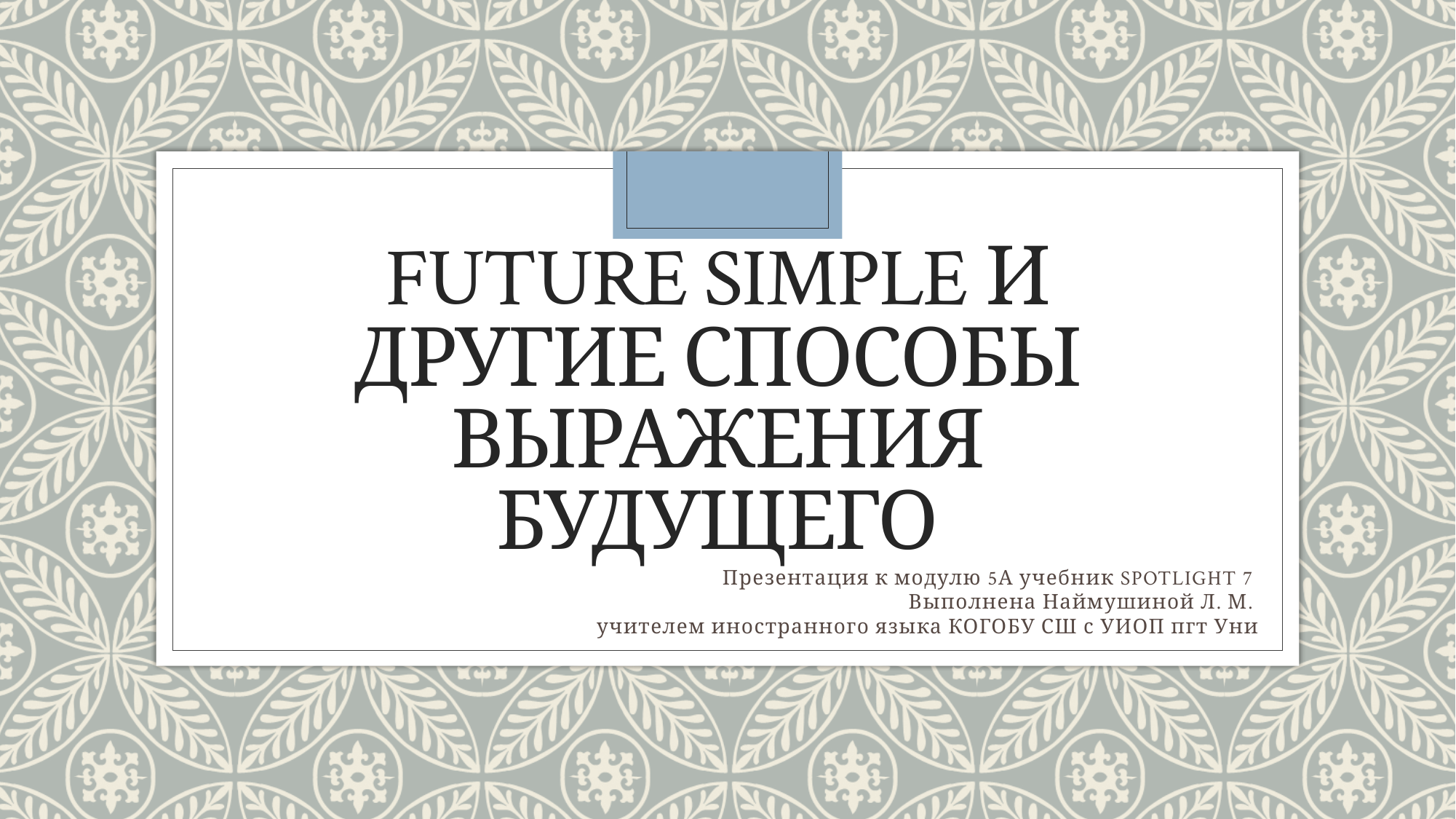

# FUTURE SIMPLE и другие способы выражения будущего
Презентация к модулю 5А учебник SPOTLIGHT 7
Выполнена Наймушиной Л. М.
учителем иностранного языка КОГОБУ СШ с УИОП пгт Уни